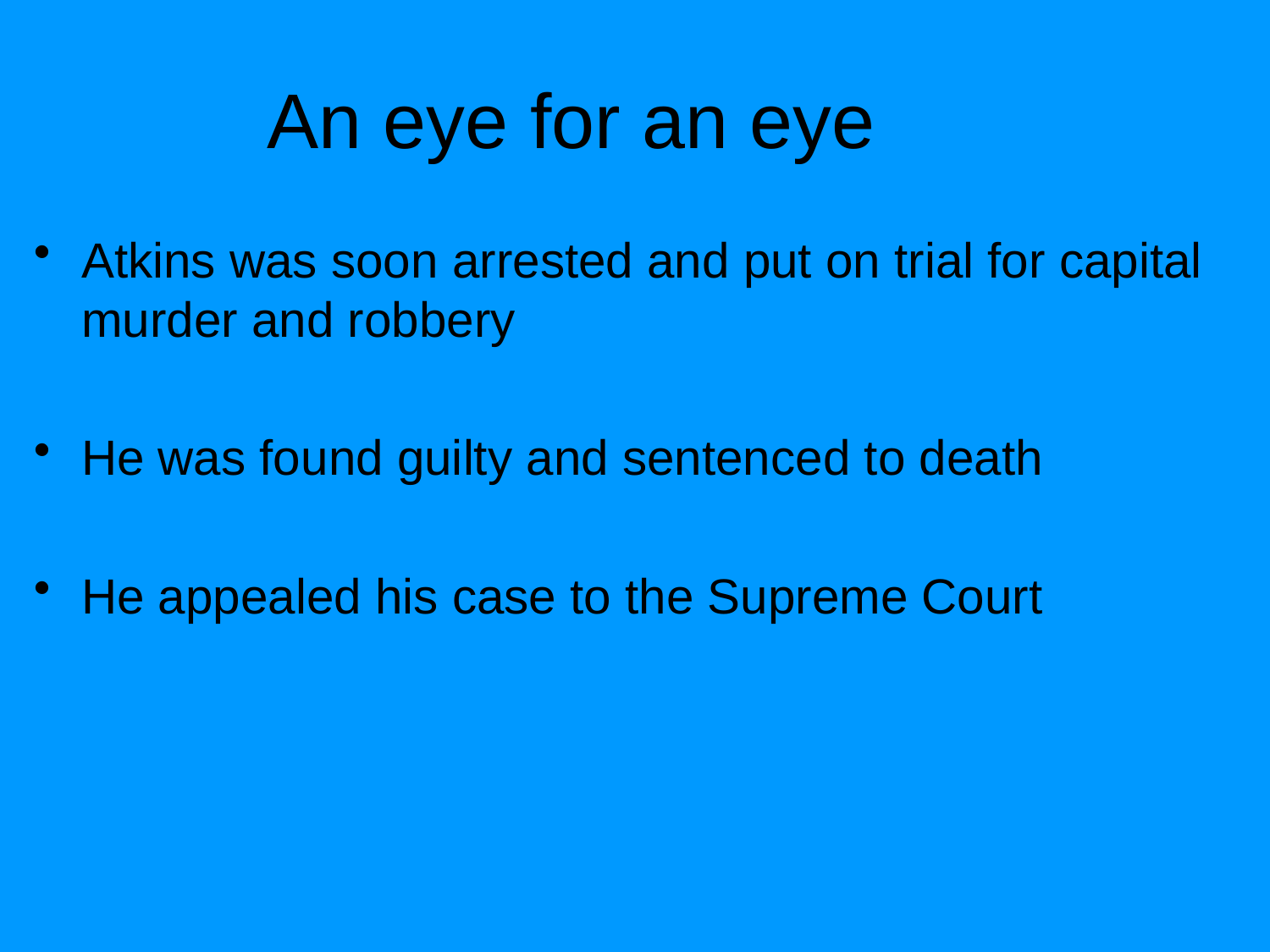

An eye for an eye
Atkins was soon arrested and put on trial for capital murder and robbery

He was found guilty and sentenced to death

He appealed his case to the Supreme Court